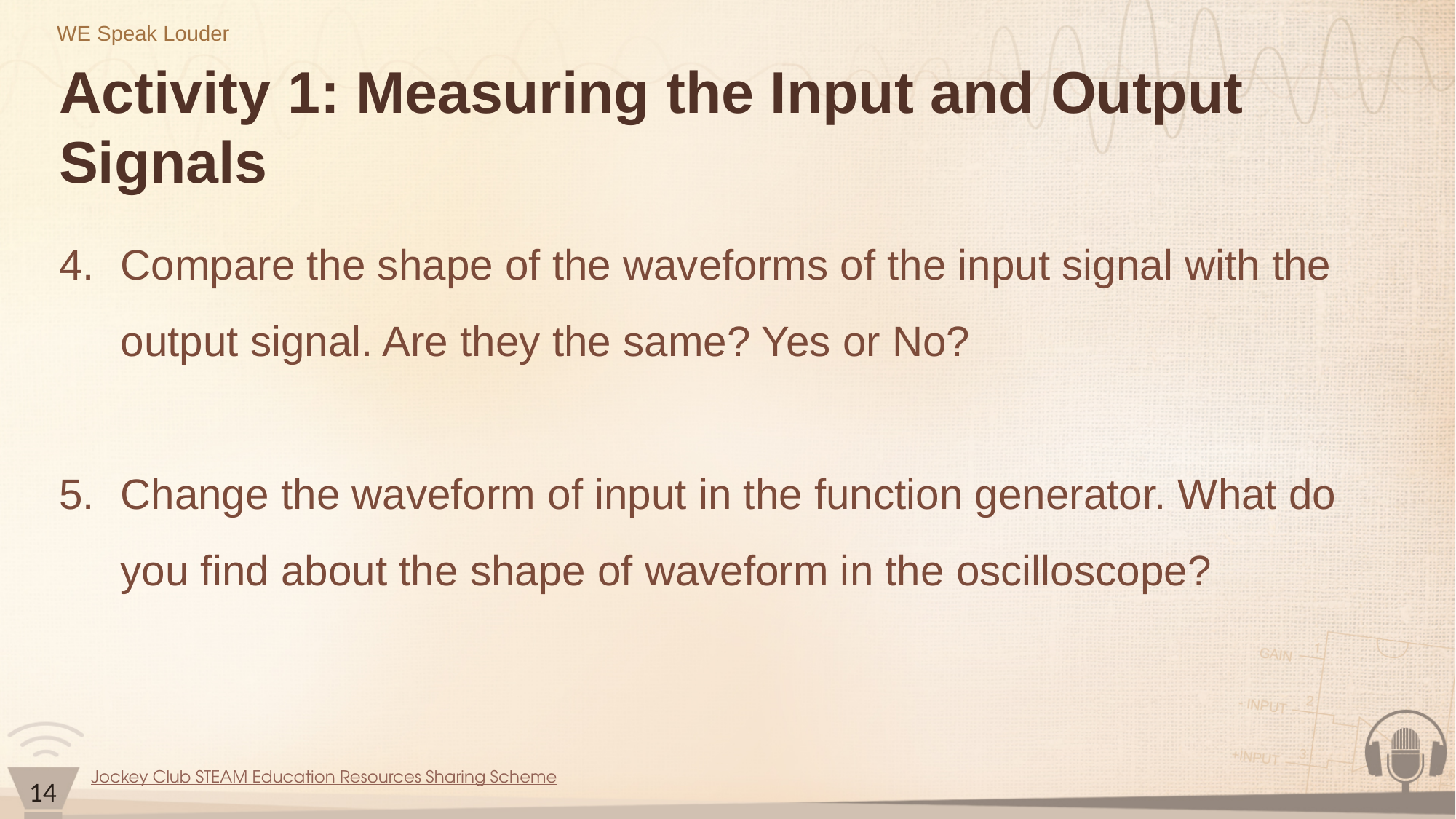

# Activity 1: Measuring the Input and Output Signals
Compare the shape of the waveforms of the input signal with the output signal. Are they the same? Yes or No?

Change the waveform of input in the function generator. What do you find about the shape of waveform in the oscilloscope?

14